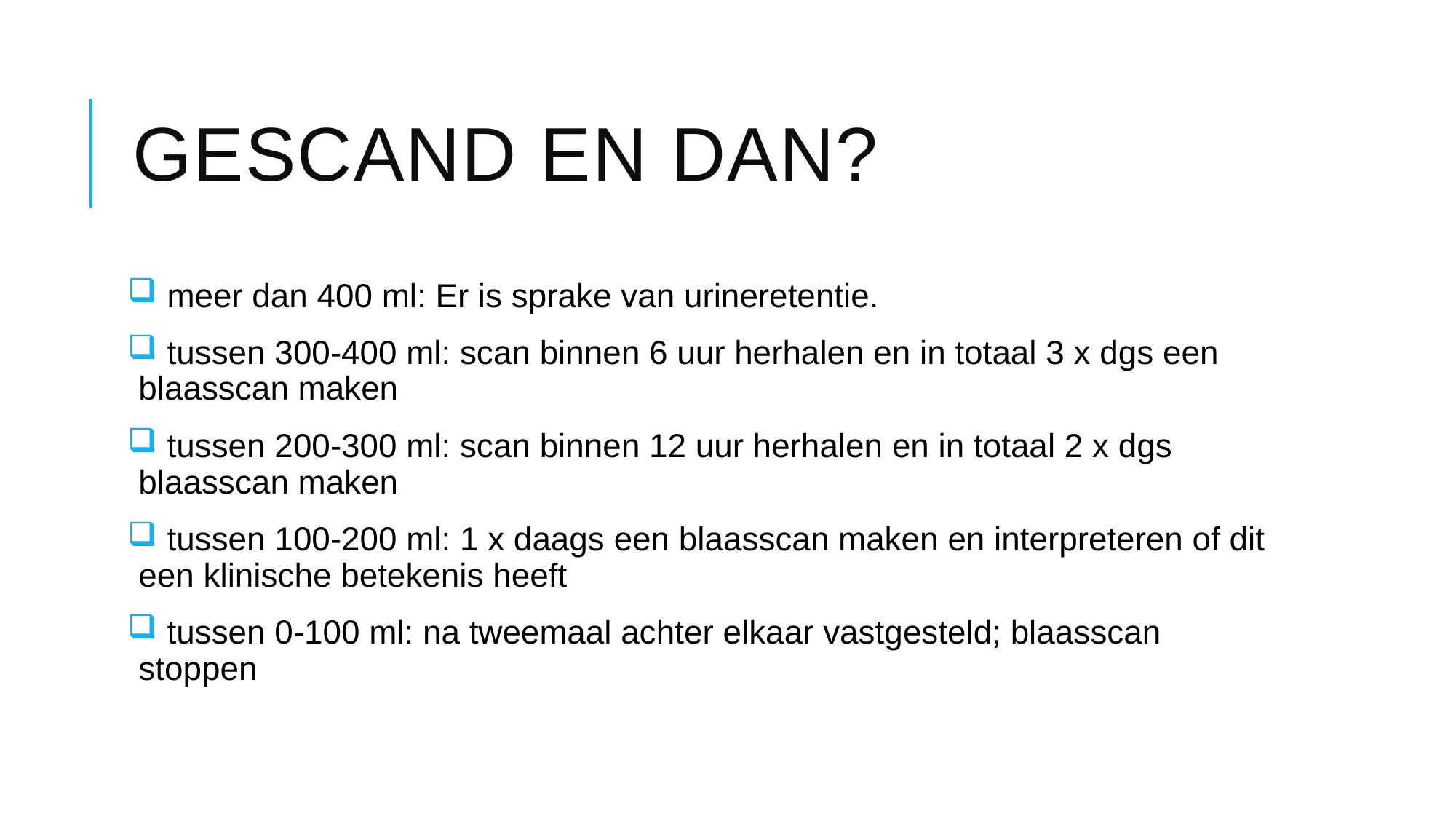

# Gescand en dan?
 meer dan 400 ml: Er is sprake van urineretentie.
 tussen 300-400 ml: scan binnen 6 uur herhalen en in totaal 3 x dgs een blaasscan maken
 tussen 200-300 ml: scan binnen 12 uur herhalen en in totaal 2 x dgs blaasscan maken
 tussen 100-200 ml: 1 x daags een blaasscan maken en interpreteren of dit een klinische betekenis heeft
 tussen 0-100 ml: na tweemaal achter elkaar vastgesteld; blaasscan stoppen